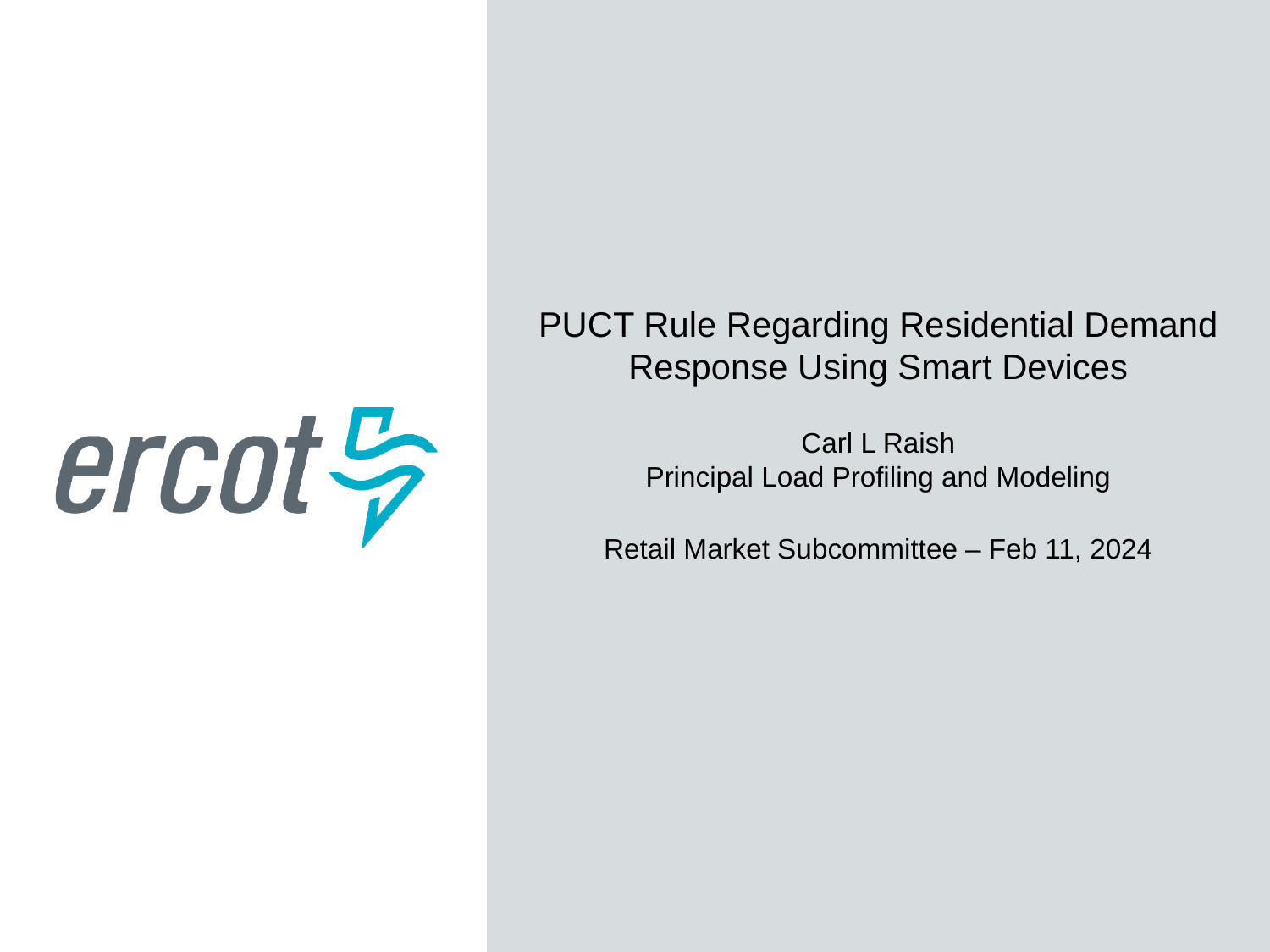

PUCT Rule Regarding Residential Demand Response Using Smart Devices

Carl L Raish
Principal Load Profiling and Modeling

Retail Market Subcommittee – Feb 11, 2024